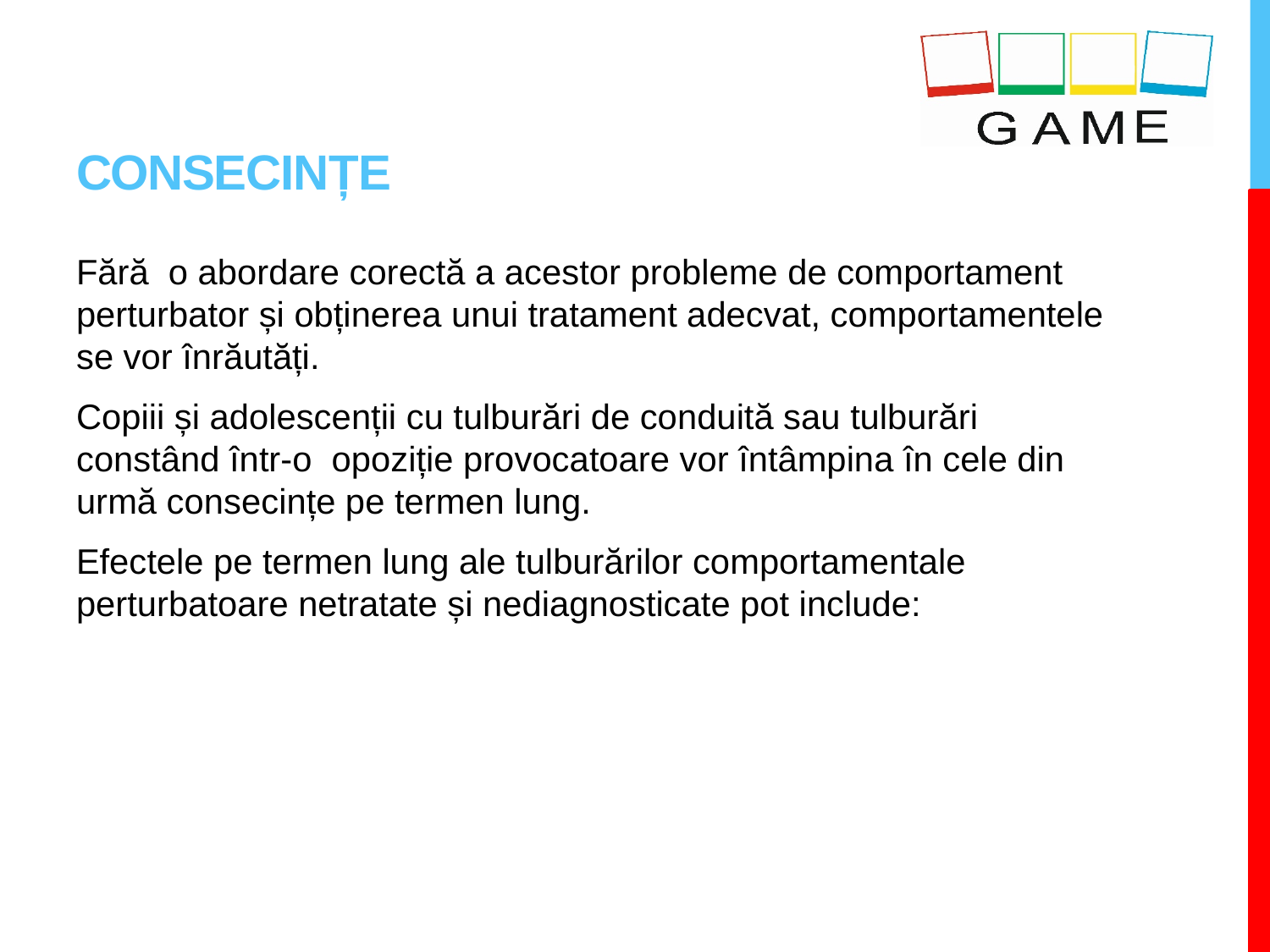

# CONSECINȚE
Fără  o abordare corectă a acestor probleme de comportament perturbator și obținerea unui tratament adecvat, comportamentele se vor înrăutăți.
Copiii și adolescenții cu tulburări de conduită sau tulburări constând într-o  opoziție provocatoare vor întâmpina în cele din urmă consecințe pe termen lung.
Efectele pe termen lung ale tulburărilor comportamentale perturbatoare netratate și nediagnosticate pot include: